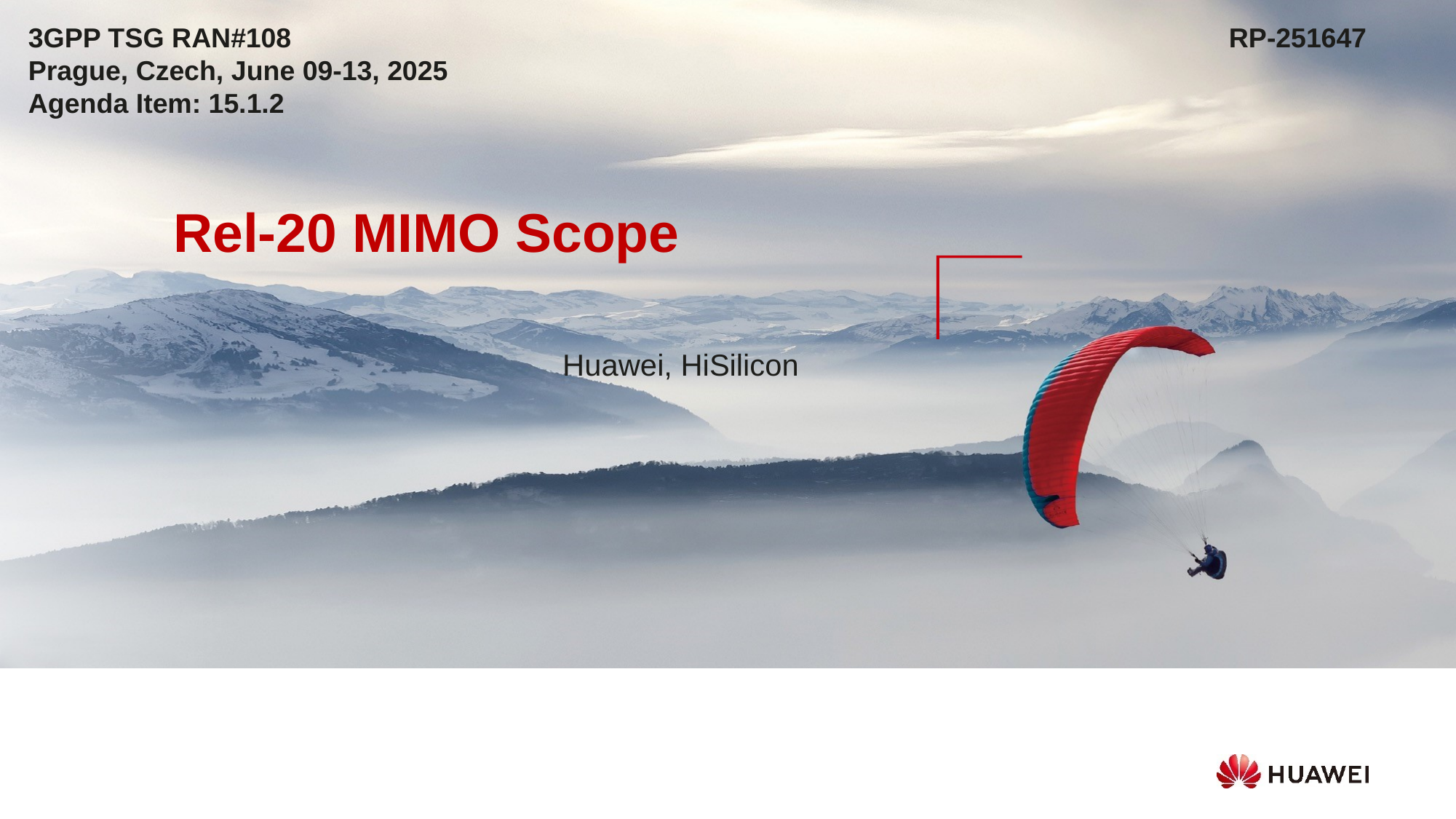

3GPP TSG RAN#108									RP-251647
Prague, Czech, June 09-13, 2025
Agenda Item: 15.1.2
Rel-20 MIMO Scope
Huawei, HiSilicon